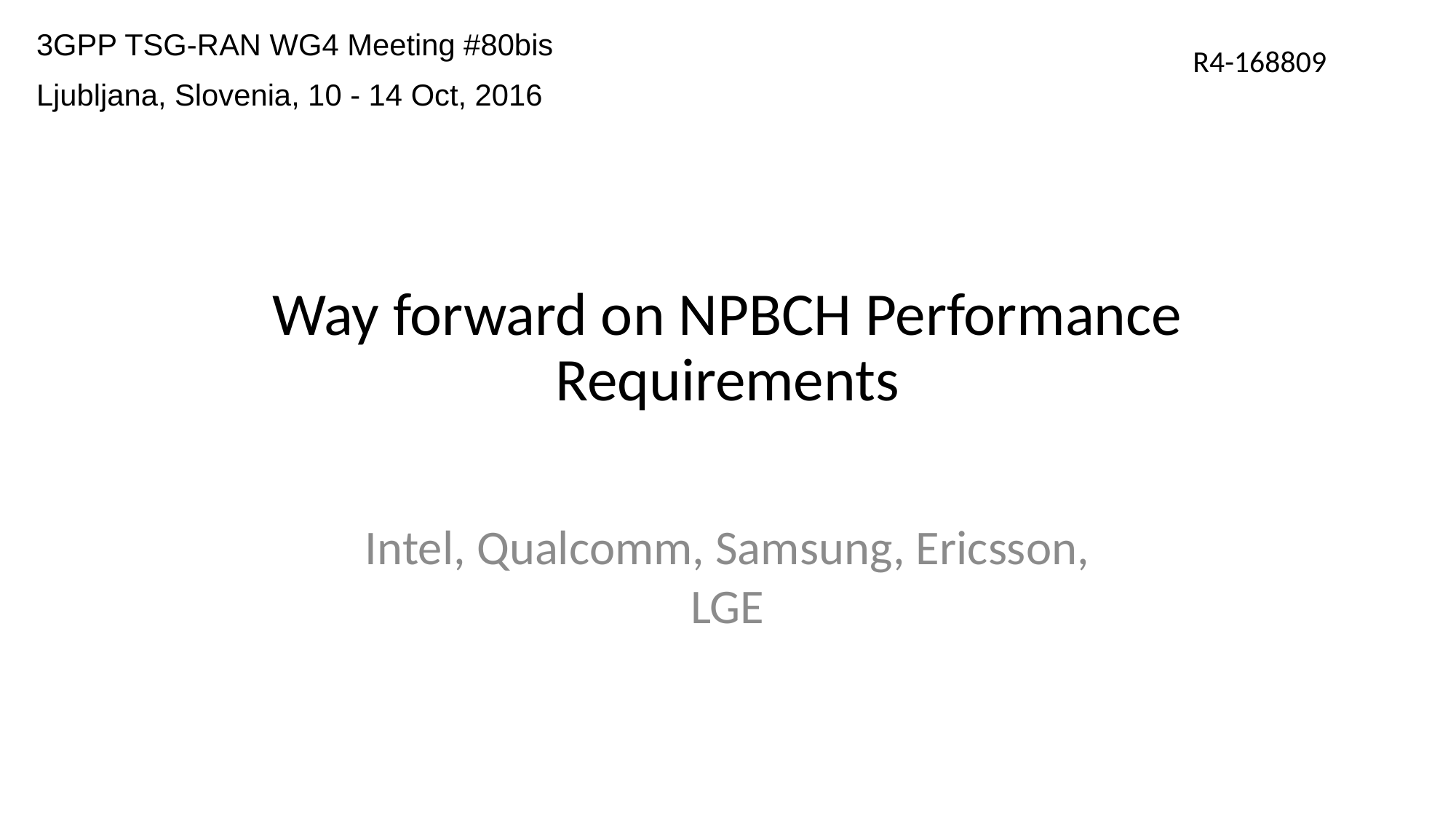

3GPP TSG-RAN WG4 Meeting #80bis
Ljubljana, Slovenia, 10 - 14 Oct, 2016
R4-168809
# Way forward on NPBCH Performance Requirements
Intel, Qualcomm, Samsung, Ericsson, LGE